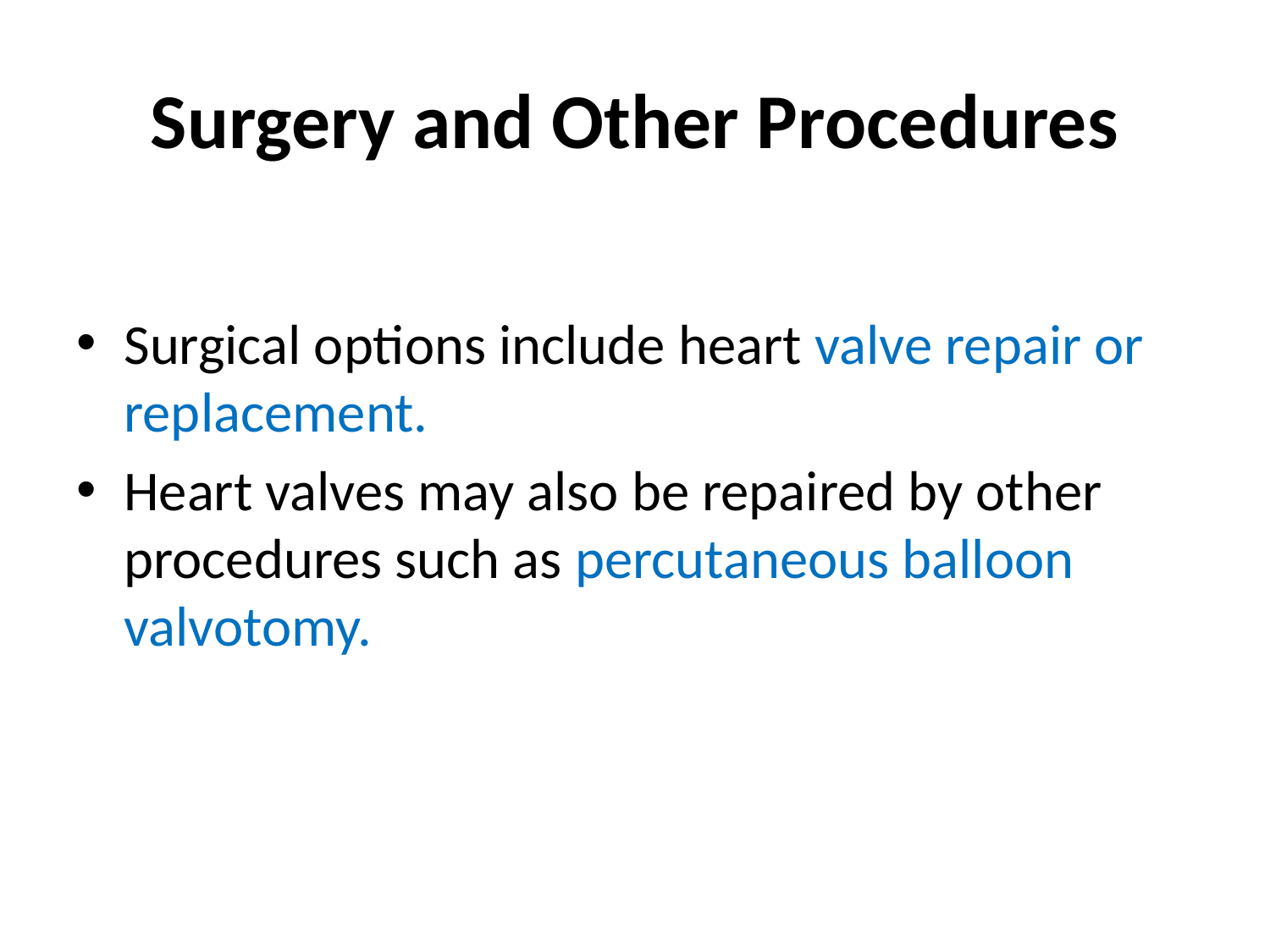

# Surgery and Other Procedures

Surgical options include heart valve repair or replacement.
Heart valves may also be repaired by other procedures such as percutaneous balloon valvotomy.